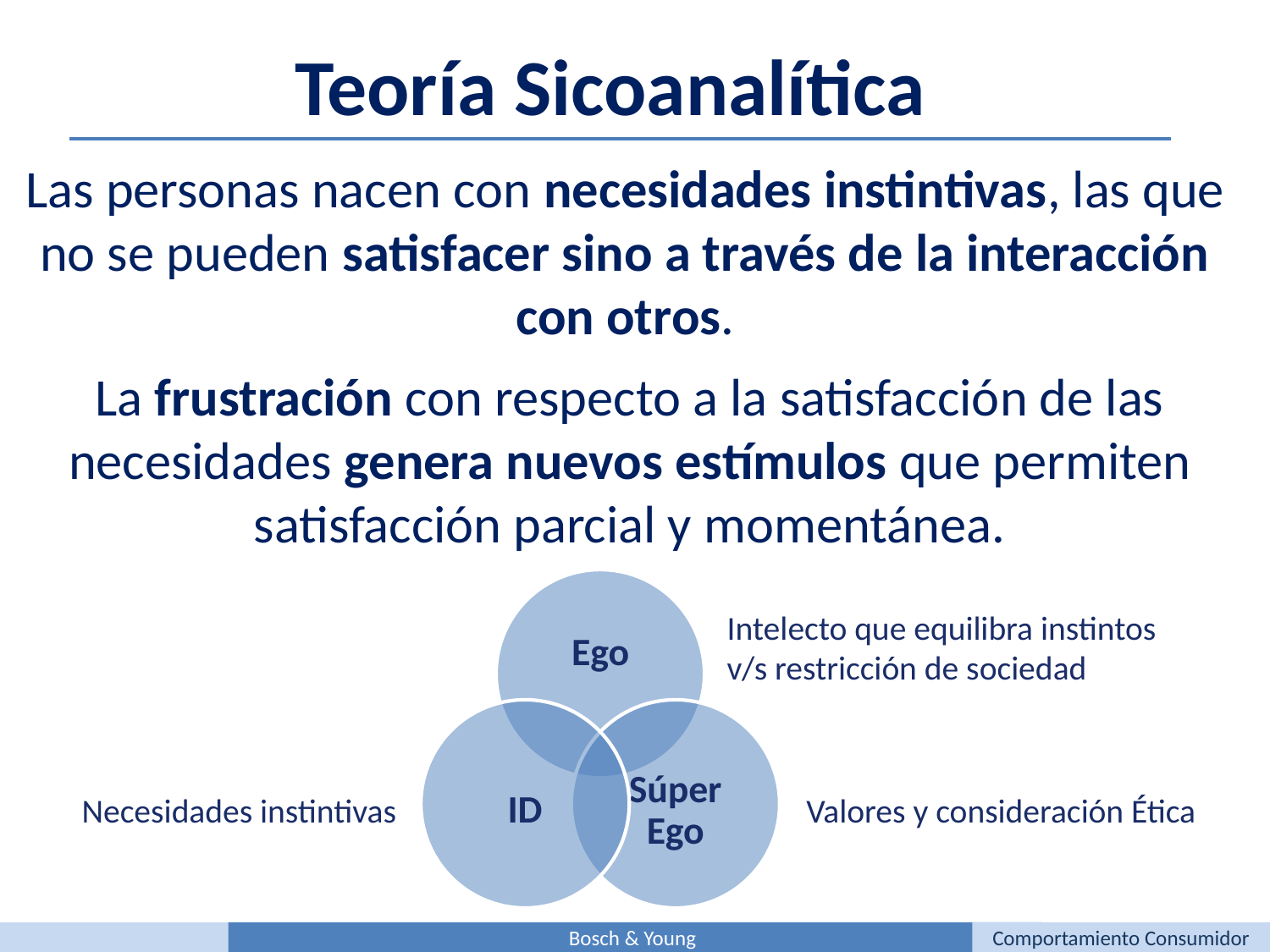

Teoría Sicoanalítica
Las personas nacen con necesidades instintivas, las que no se pueden satisfacer sino a través de la interacción con otros.
La frustración con respecto a la satisfacción de las necesidades genera nuevos estímulos que permiten satisfacción parcial y momentánea.
Ego
Súper Ego
ID
Intelecto que equilibra instintos v/s restricción de sociedad
Necesidades instintivas
Valores y consideración Ética

Bosch & Young
Comportamiento Consumidor